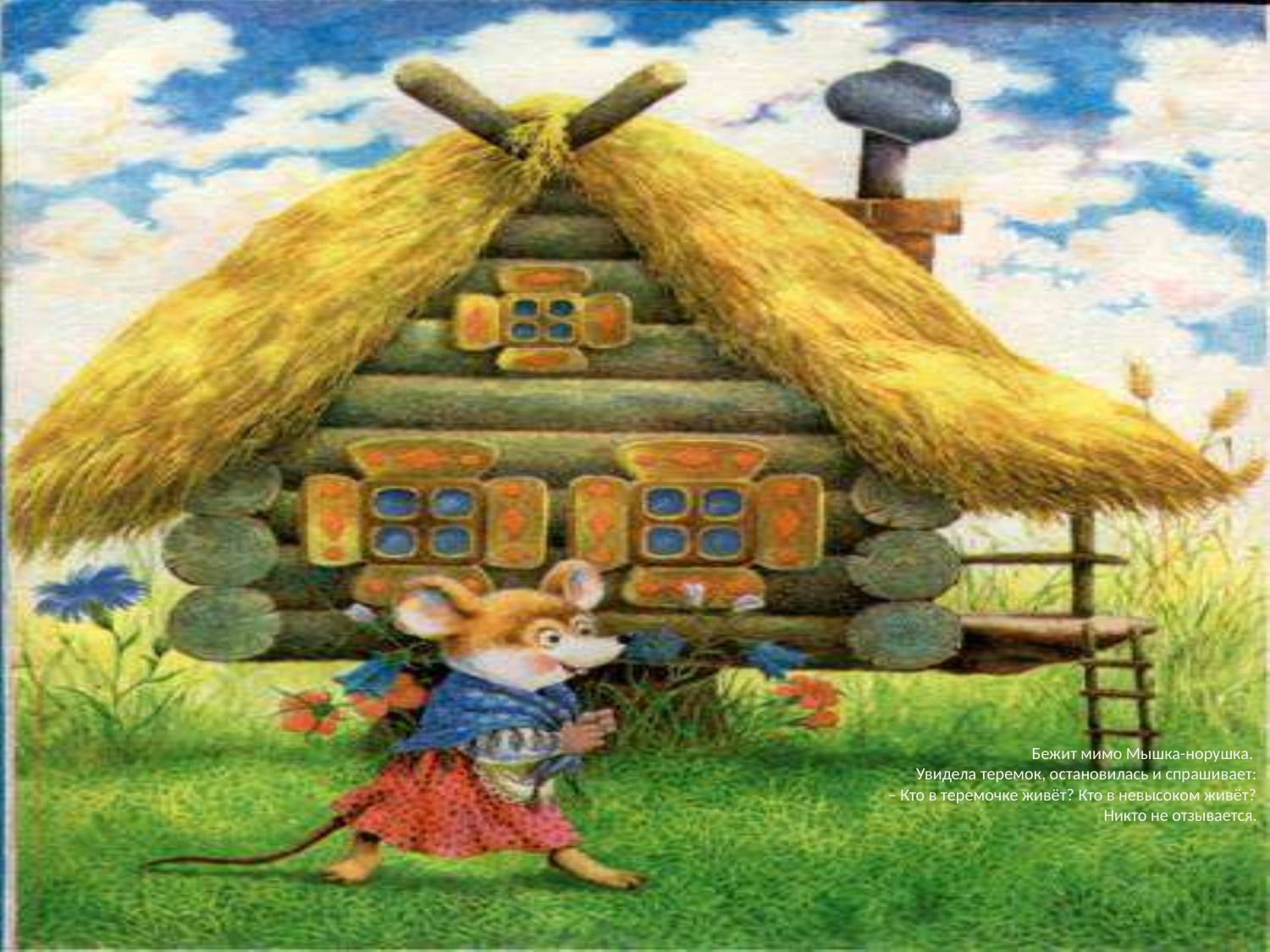

# Бежит мимо Мышка-норушка. Увидела теремок, остановилась и спрашивает: – Кто в теремочке живёт? Кто в невысоком живёт? Никто не отзывается.